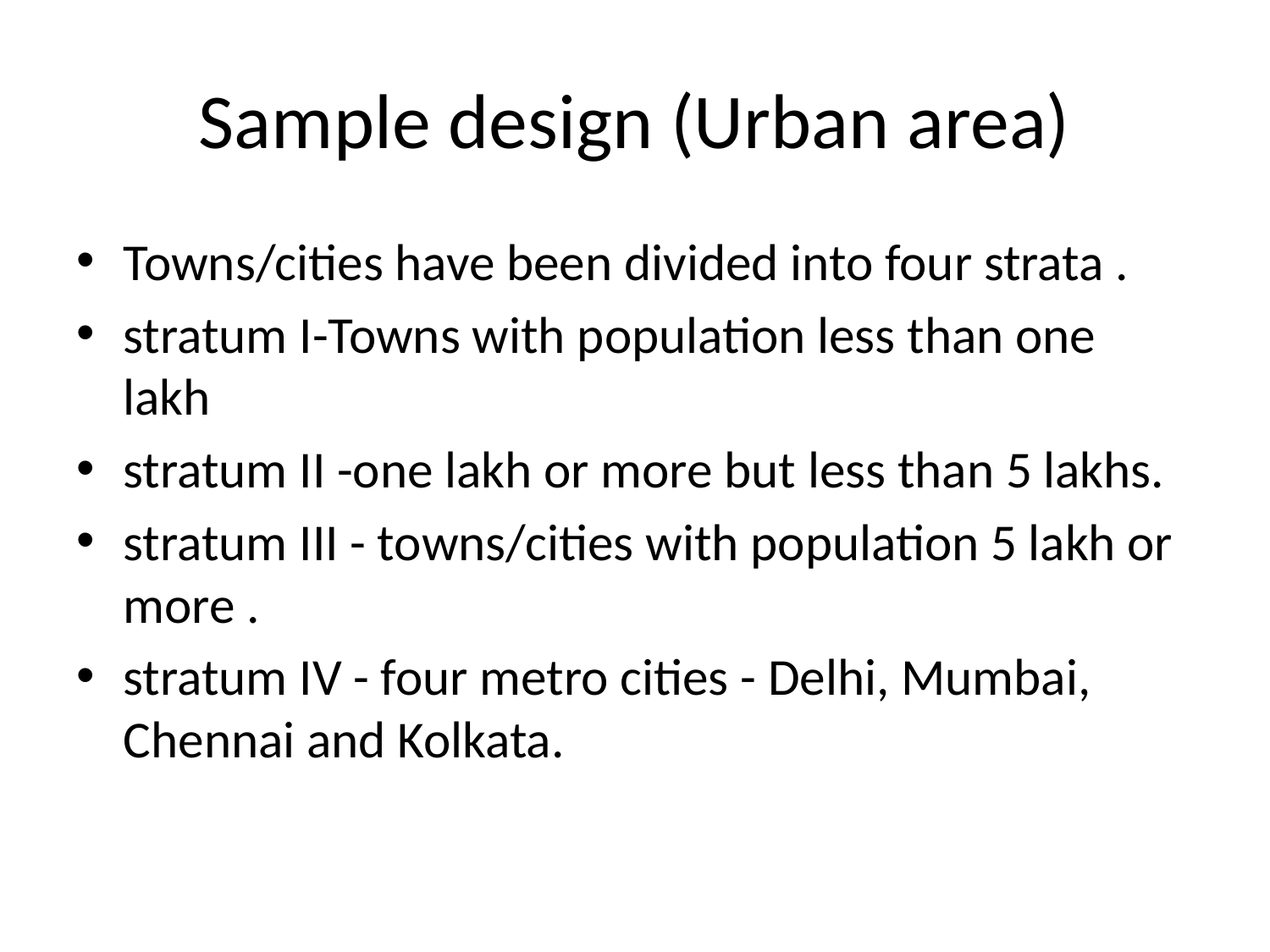

# Sample design (Urban area)
Towns/cities have been divided into four strata .
stratum I-Towns with population less than one lakh
stratum II -one lakh or more but less than 5 lakhs.
stratum III - towns/cities with population 5 lakh or more .
stratum IV - four metro cities - Delhi, Mumbai, Chennai and Kolkata.